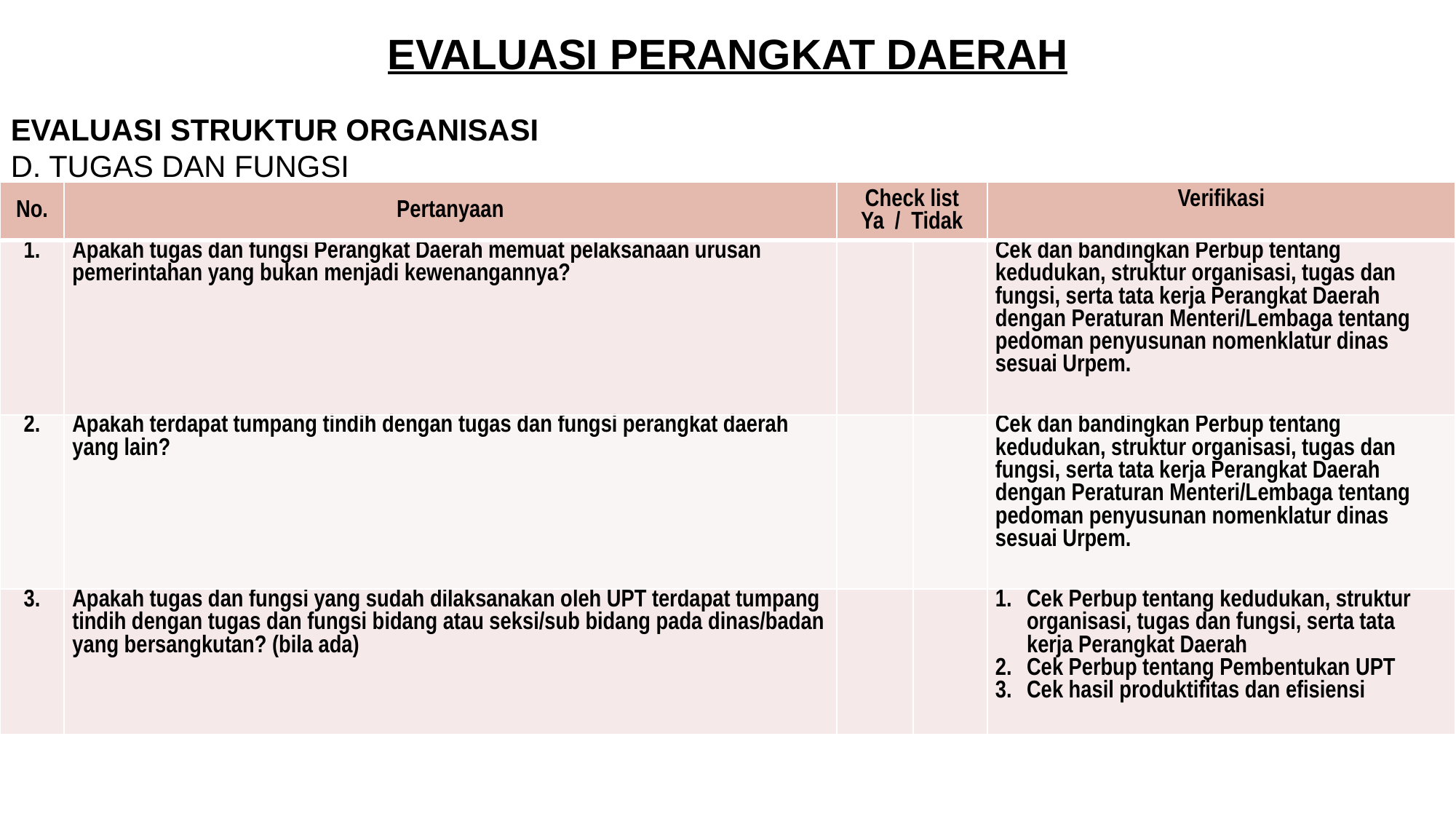

EVALUASI PERANGKAT DAERAH

EVALUASI STRUKTUR ORGANISASI
D. TUGAS DAN FUNGSI
| No. | Pertanyaan | Check list Ya / Tidak |  | Verifikasi |
| --- | --- | --- | --- | --- |
| 1. | Apakah tugas dan fungsi Perangkat Daerah memuat pelaksanaan urusan pemerintahan yang bukan menjadi kewenangannya? |  |  | Cek dan bandingkan Perbup tentang kedudukan, struktur organisasi, tugas dan fungsi, serta tata kerja Perangkat Daerah dengan Peraturan Menteri/Lembaga tentang pedoman penyusunan nomenklatur dinas sesuai Urpem. |
| 2. | Apakah terdapat tumpang tindih dengan tugas dan fungsi perangkat daerah yang lain? |  |  | Cek dan bandingkan Perbup tentang kedudukan, struktur organisasi, tugas dan fungsi, serta tata kerja Perangkat Daerah dengan Peraturan Menteri/Lembaga tentang pedoman penyusunan nomenklatur dinas sesuai Urpem. |
| 3. | Apakah tugas dan fungsi yang sudah dilaksanakan oleh UPT terdapat tumpang tindih dengan tugas dan fungsi bidang atau seksi/sub bidang pada dinas/badan yang bersangkutan? (bila ada) |  |  | 1. Cek Perbup tentang kedudukan, struktur organisasi, tugas dan fungsi, serta tata kerja Perangkat Daerah 2. Cek Perbup tentang Pembentukan UPT 3. Cek hasil produktifitas dan efisiensi |